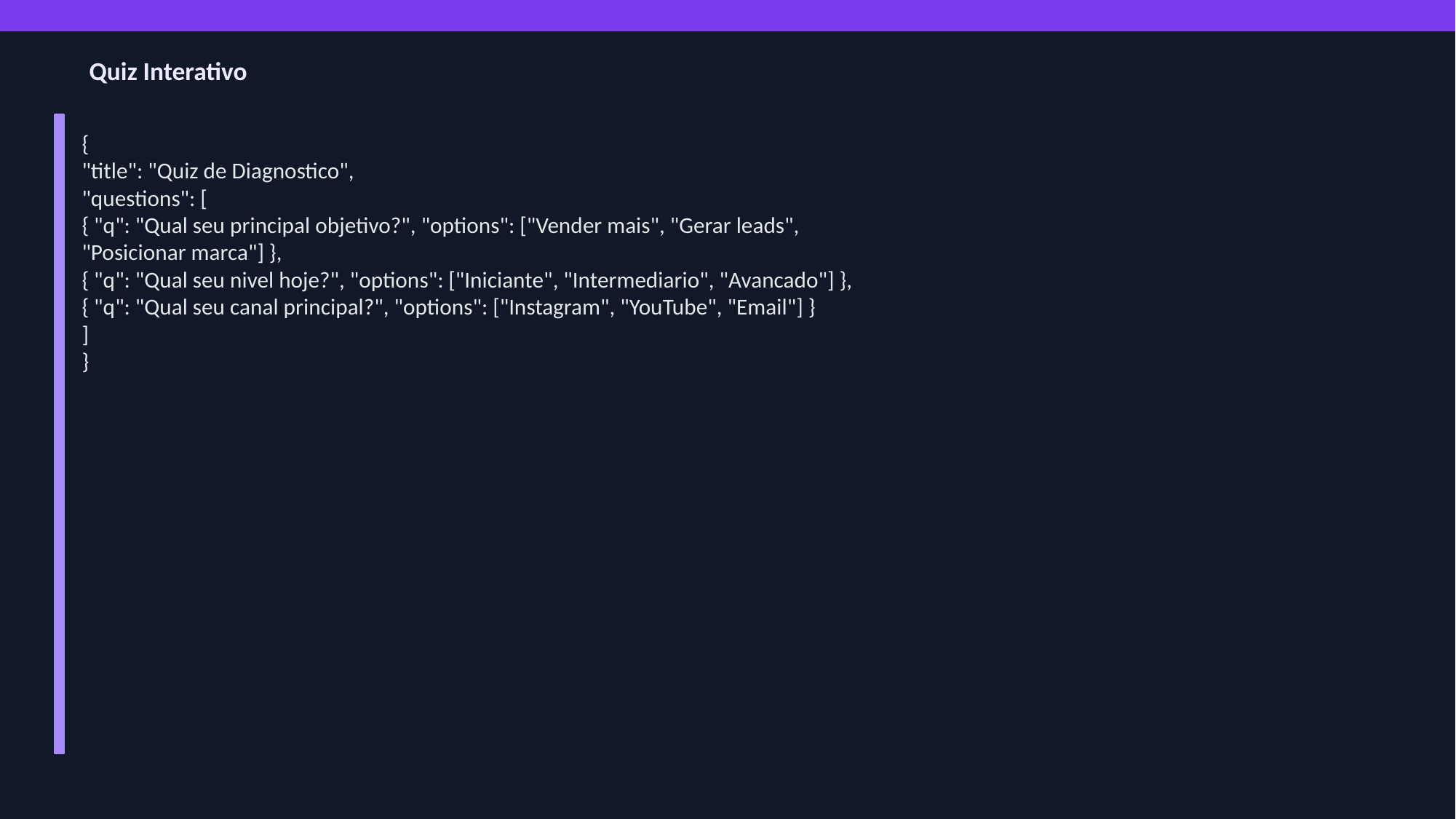

Quiz Interativo

{
"title": "Quiz de Diagnostico",
"questions": [
{ "q": "Qual seu principal objetivo?", "options": ["Vender mais", "Gerar leads",
"Posicionar marca"] },
{ "q": "Qual seu nivel hoje?", "options": ["Iniciante", "Intermediario", "Avancado"] },
{ "q": "Qual seu canal principal?", "options": ["Instagram", "YouTube", "Email"] }
]
}